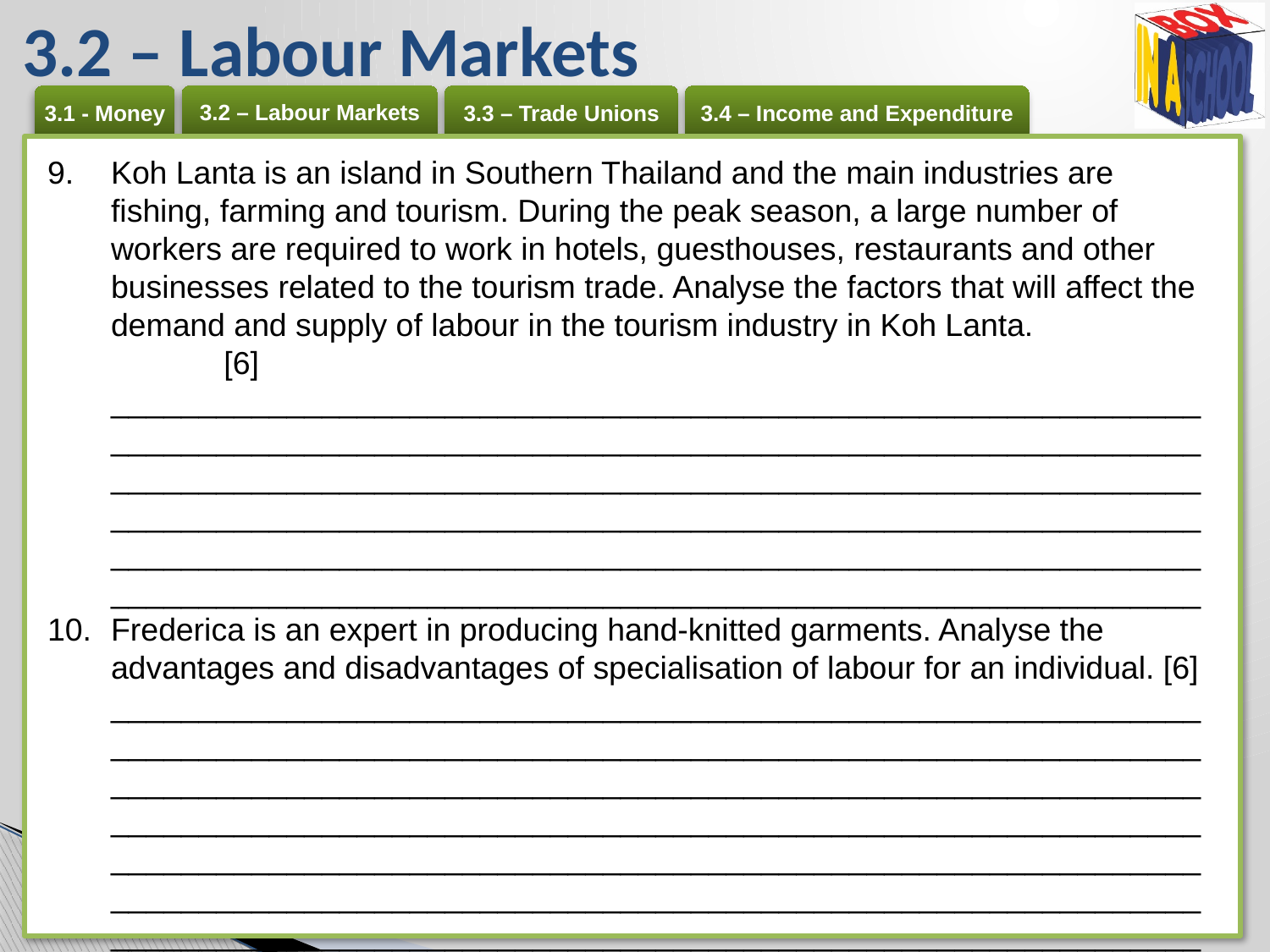

# 3.2 – Labour Markets
Koh Lanta is an island in Southern Thailand and the main industries are fishing, farming and tourism. During the peak season, a large number of workers are required to work in hotels, guesthouses, restaurants and other businesses related to the tourism trade. Analyse the factors that will affect the demand and supply of labour in the tourism industry in Koh Lanta. 	[6]
____________________________________________________________________________________________________________________________________________________________________________________________________________________________________________________________________________________________________________________________________________________________________________________
Frederica is an expert in producing hand-knitted garments. Analyse the advantages and disadvantages of specialisation of labour for an individual. [6]
__________________________________________________________________________________________________________________________________________________________________________________________________________________________________________________________________________________________________________________________________________________________________________________________________________________________________________________